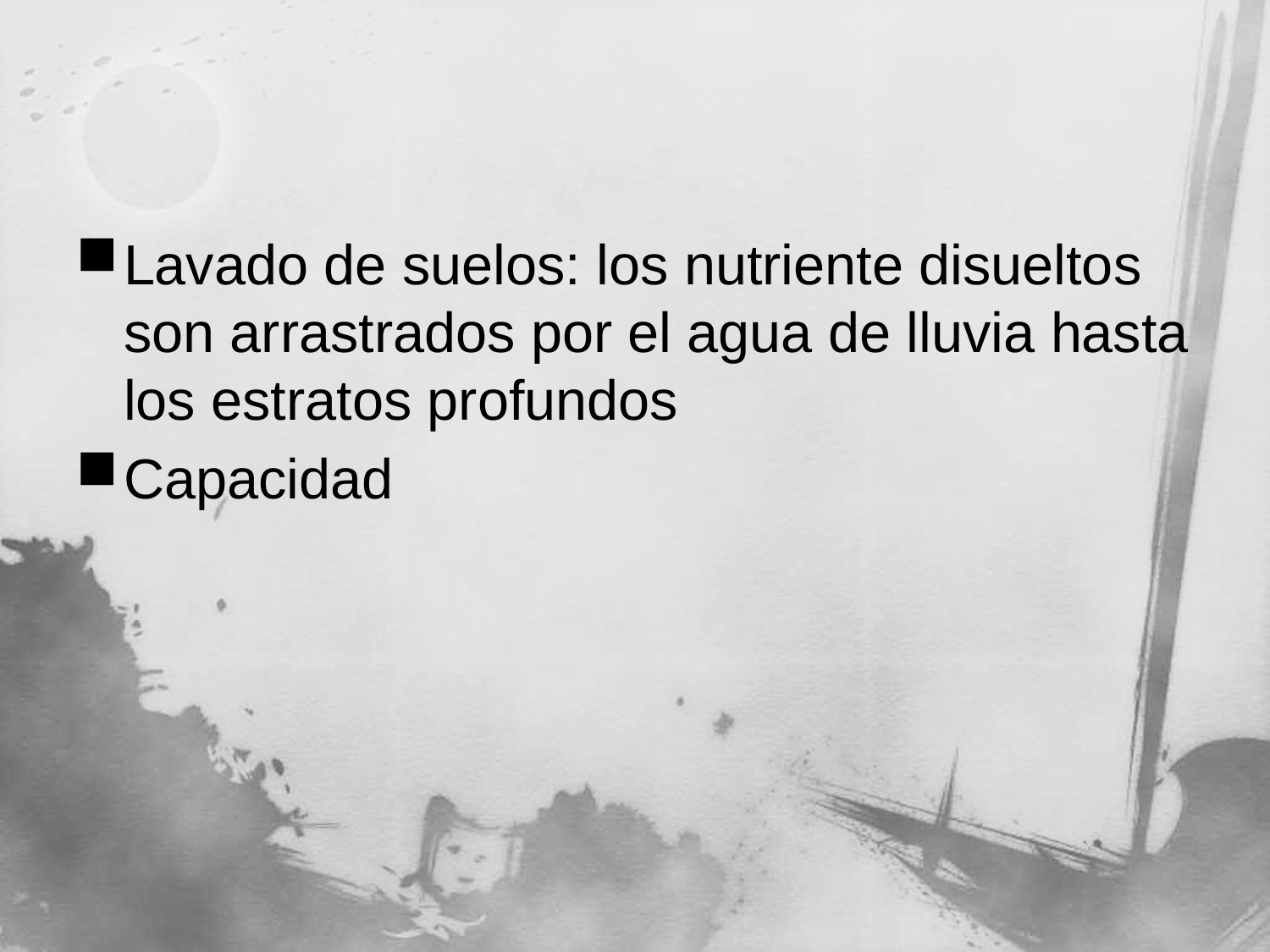

#
Lavado de suelos: los nutriente disueltos son arrastrados por el agua de lluvia hasta los estratos profundos
Capacidad